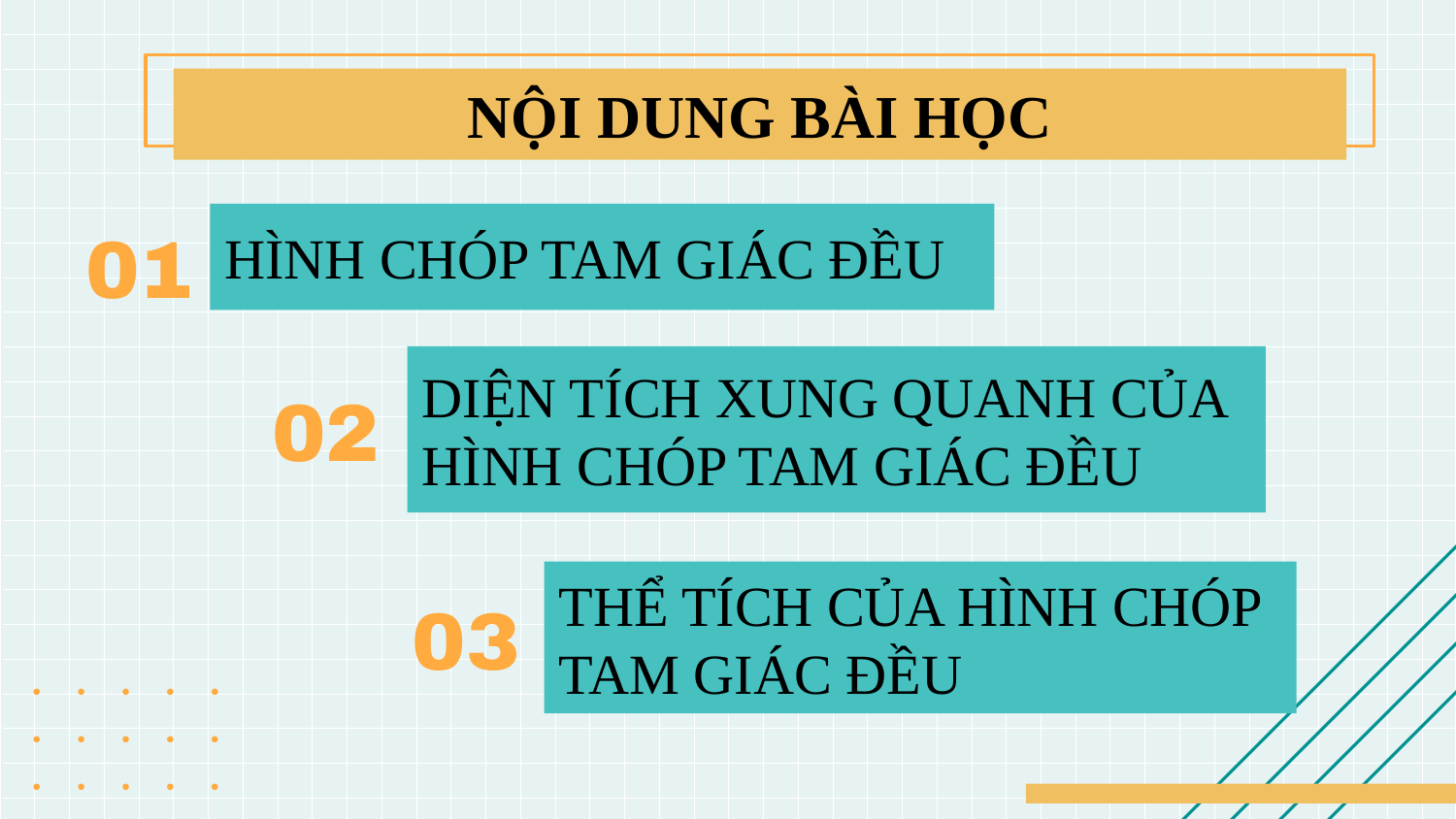

NỘI DUNG BÀI HỌC
# HÌNH CHÓP TAM GIÁC ĐỀU
01
DIỆN TÍCH XUNG QUANH CỦA HÌNH CHÓP TAM GIÁC ĐỀU
02
THỂ TÍCH CỦA HÌNH CHÓP TAM GIÁC ĐỀU
03